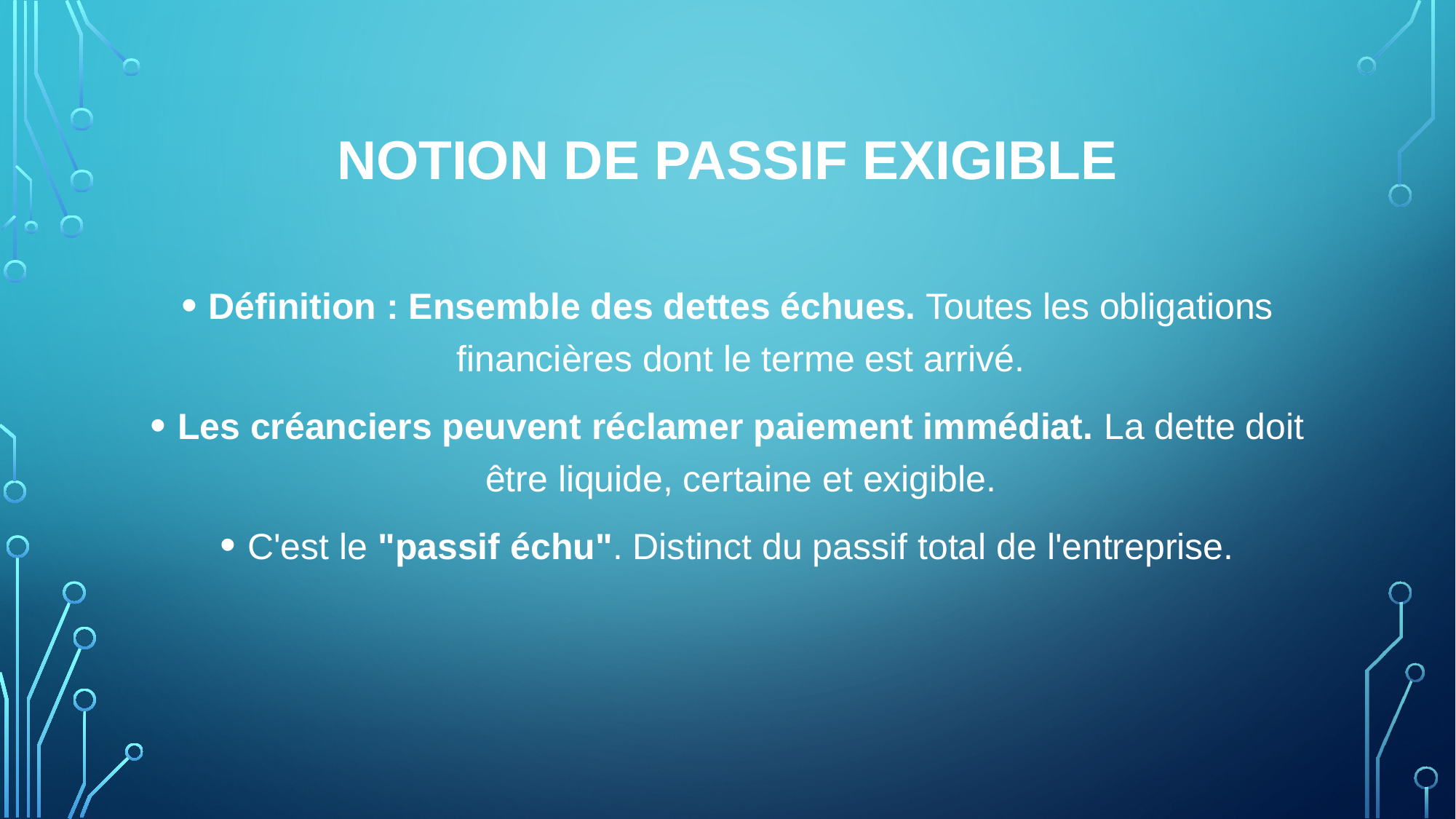

# NOTION DE Passif Exigible
Définition : Ensemble des dettes échues. Toutes les obligations financières dont le terme est arrivé.
Les créanciers peuvent réclamer paiement immédiat. La dette doit être liquide, certaine et exigible.
C'est le "passif échu". Distinct du passif total de l'entreprise.